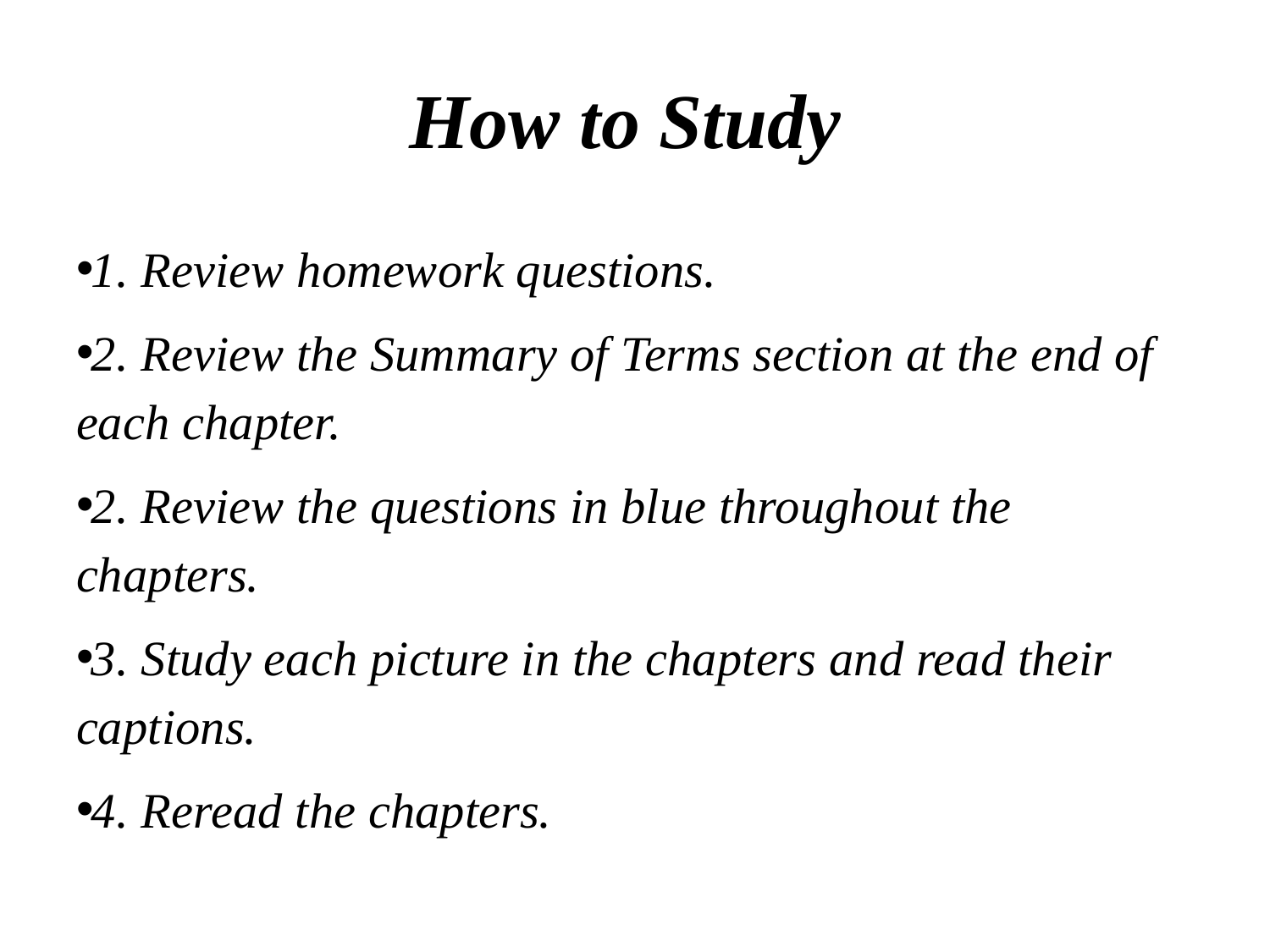

# How to Study
1. Review homework questions.
2. Review the Summary of Terms section at the end of each chapter.
2. Review the questions in blue throughout the chapters.
3. Study each picture in the chapters and read their captions.
4. Reread the chapters.